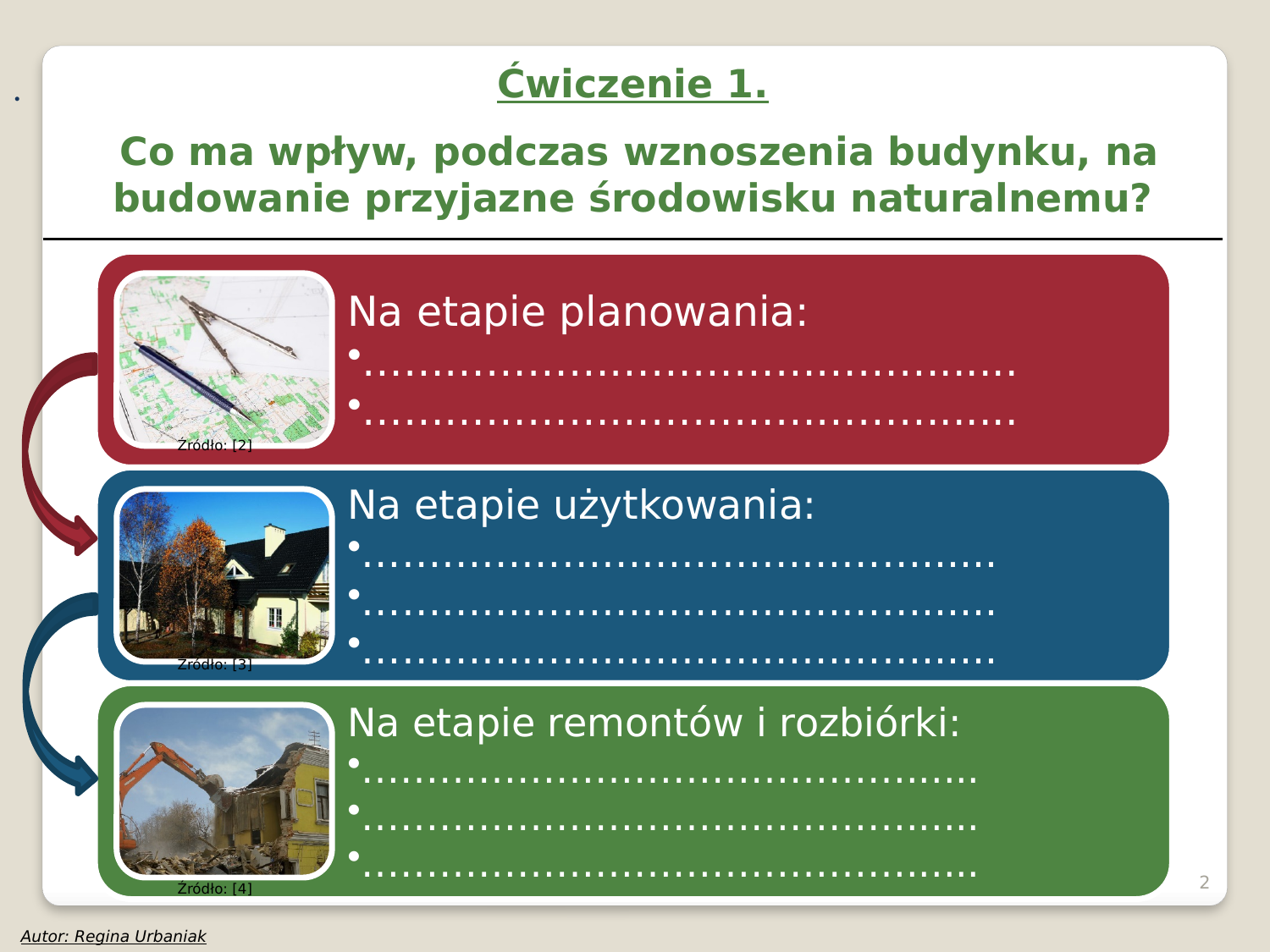

.
Ćwiczenie 1.
 Co ma wpływ, podczas wznoszenia budynku, na budowanie przyjazne środowisku naturalnemu?

Na etapie planowania:
……………………………………......
……………………………………......
Na etapie użytkowania:
……………………………………......
……………………………………......
Na etapie remontów i rozbiórki:
……………………………………......
……………………………………......
……………………………………......
……………………………………......

Źródło: [2]

Źródło: [3]
2
Źródło: [4]
Autor: Regina Urbaniak